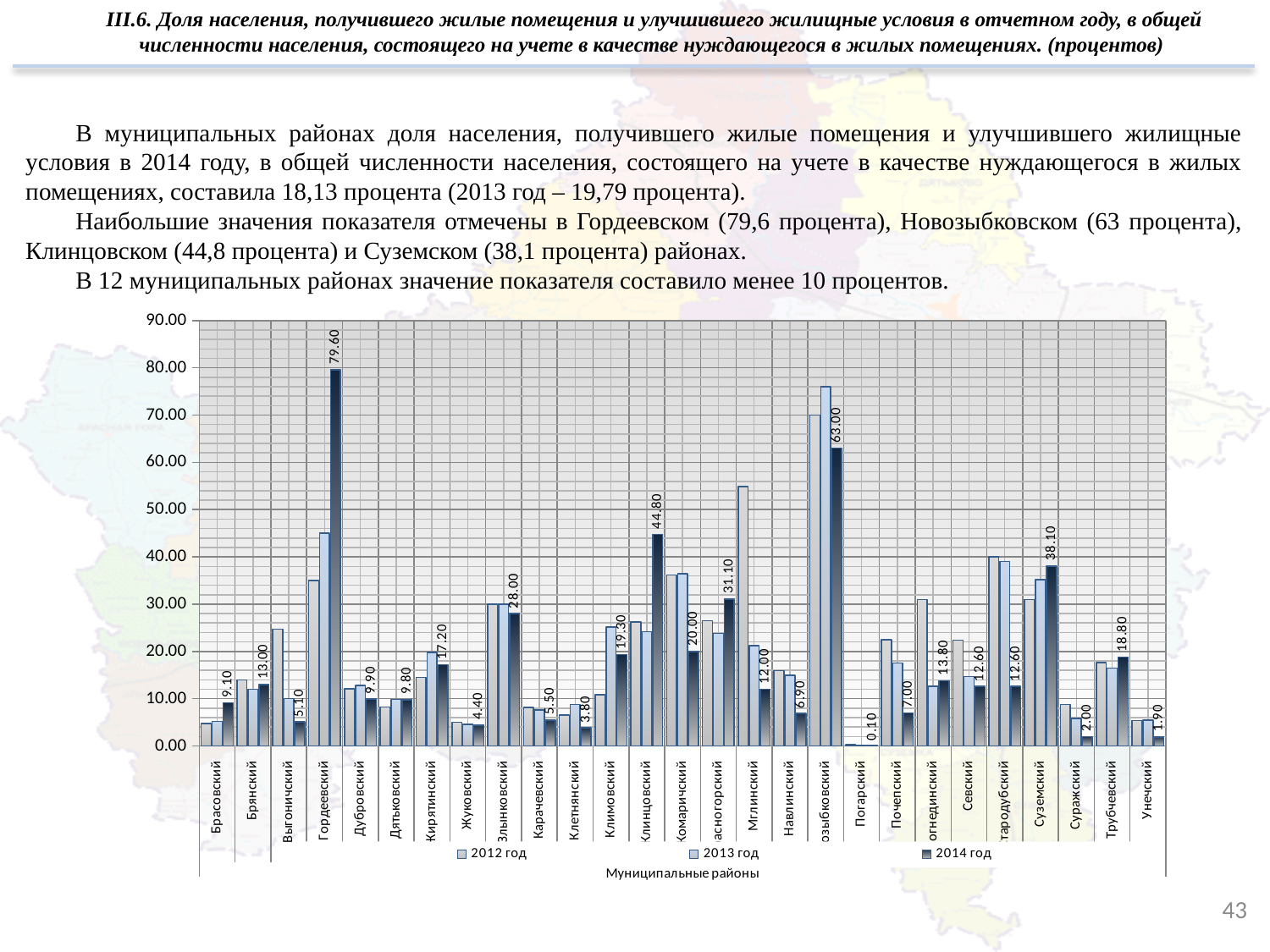

III.6. Доля населения, получившего жилые помещения и улучшившего жилищные условия в отчетном году, в общей численности населения, состоящего на учете в качестве нуждающегося в жилых помещениях. (процентов)
В муниципальных районах доля населения, получившего жилые помещения и улучшившего жилищные условия в 2014 году, в общей численности населения, состоящего на учете в качестве нуждающегося в жилых помещениях, составила 18,13 процента (2013 год – 19,79 процента).
Наибольшие значения показателя отмечены в Гордеевском (79,6 процента), Новозыбковском (63 процента), Клинцовском (44,8 процента) и Суземском (38,1 процента) районах.
В 12 муниципальных районах значение показателя составило менее 10 процентов.

### Chart

| Category | 2012 год | 2013 год | 2014 год |
|---|---|---|---|
| Брасовский  | 4.7 | 5.2 | 9.1 |
| Брянский  | 14.0 | 12.0 | 13.0 |
| Выгоничский  | 24.7 | 10.0 | 5.1 |
| Гордеевский  | 35.0 | 45.0 | 79.6 |
| Дубровский  | 12.1 | 12.8 | 9.9 |
| Дятьковский  | 8.200000000000001 | 9.82 | 9.8 |
| Жирятинский  | 14.5 | 19.8 | 17.2 |
| Жуковский  | 5.0 | 4.6 | 4.4 |
| Злынковский  | 30.0 | 30.0 | 28.0 |
| Карачевский  | 8.1 | 7.6 | 5.5 |
| Клетнянский  | 6.5 | 8.8 | 3.8 |
| Климовский  | 10.8 | 25.14 | 19.3 |
| Клинцовский  | 26.2 | 24.2 | 44.8 |
| Комаричский  | 36.2 | 36.4 | 20.0 |
| Красногорский  | 26.5 | 23.8 | 31.1 |
| Мглинский  | 54.9 | 21.2 | 12.0 |
| Навлинский  | 15.9 | 14.9 | 6.9 |
| Новозыбковский  | 70.0 | 76.0 | 63.0 |
| Погарский  | 0.30000000000000016 | 0.2 | 0.1 |
| Почепский  | 22.5 | 17.5 | 7.0 |
| Рогнединский  | 31.0 | 12.6 | 13.8 |
| Севский  | 22.4 | 14.7 | 12.6 |
| Стародубский  | 40.0 | 39.0 | 12.6 |
| Суземский  | 31.0 | 35.2 | 38.1 |
| Суражский  | 8.8 | 5.8 | 2.0 |
| Трубчевский  | 17.6 | 16.5 | 18.8 |
| Унечский  | 5.4 | 5.5 | 1.9000000000000001 |
43